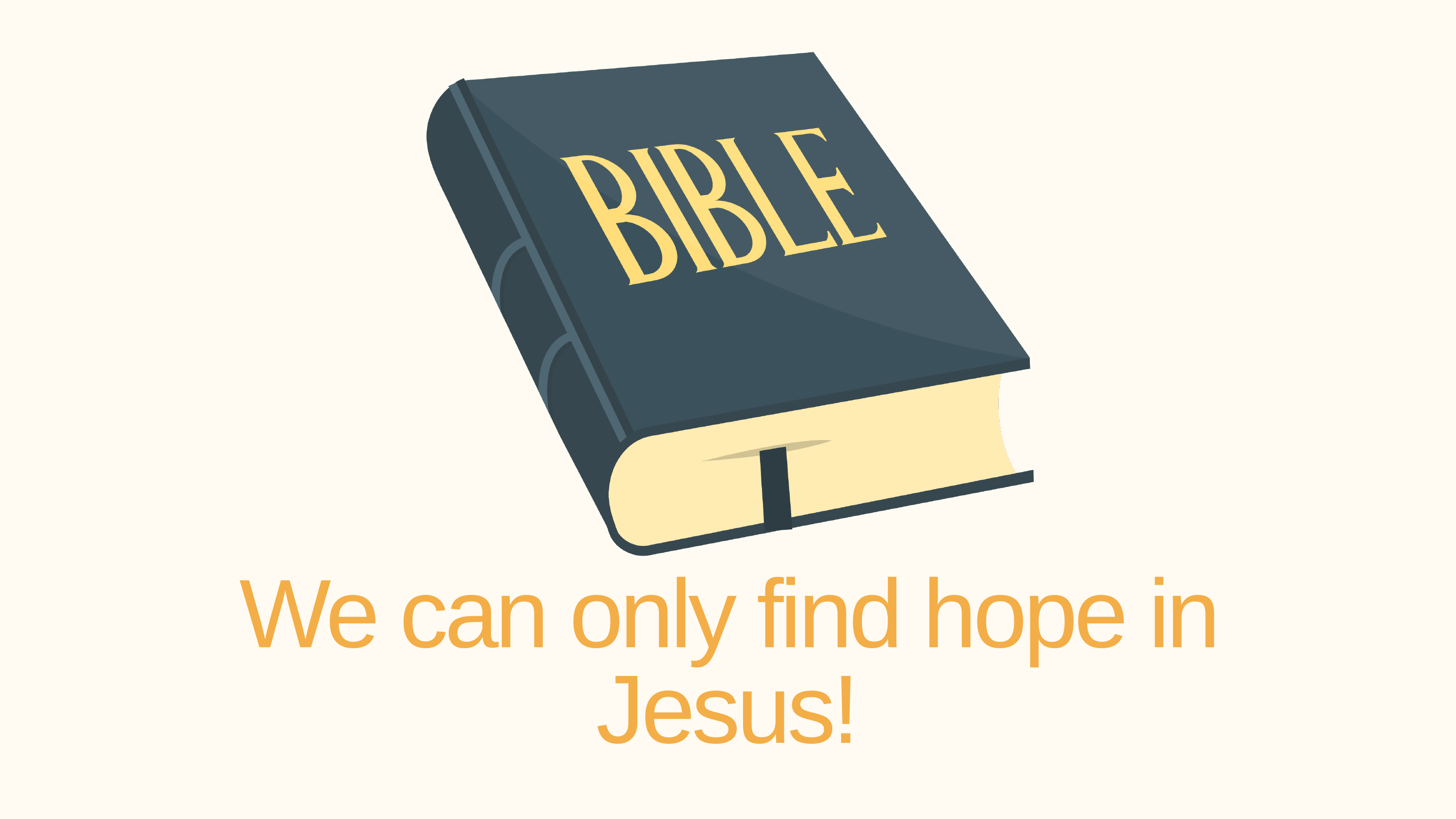

We can only find hope in Jesus!